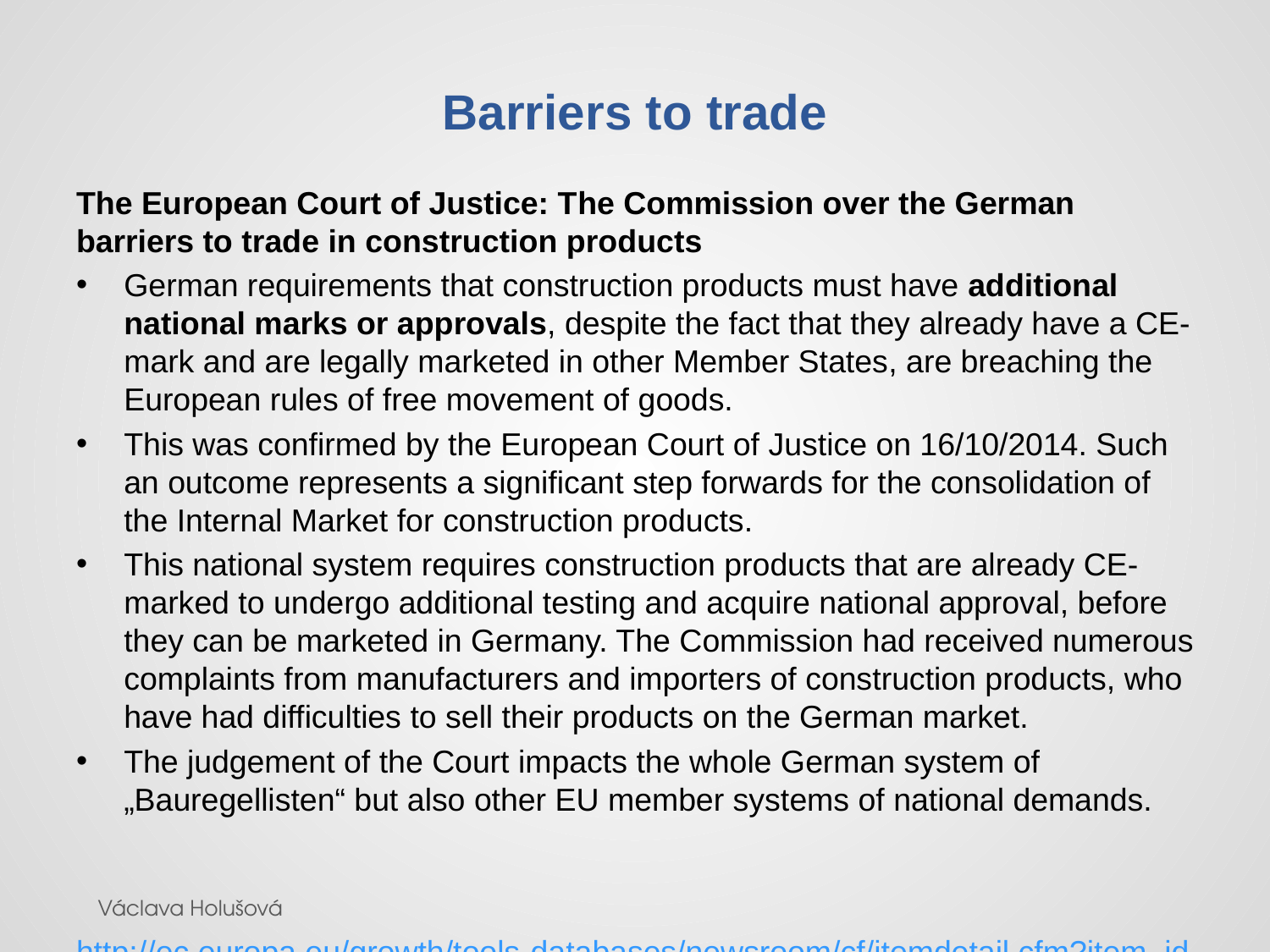

# Barriers to trade
The European Court of Justice: The Commission over the German barriers to trade in construction products
German requirements that construction products must have additional national marks or approvals, despite the fact that they already have a CE-mark and are legally marketed in other Member States, are breaching the European rules of free movement of goods.
This was confirmed by the European Court of Justice on 16/10/2014. Such an outcome represents a significant step forwards for the consolidation of the Internal Market for construction products.
This national system requires construction products that are already CE-marked to undergo additional testing and acquire national approval, before they can be marketed in Germany. The Commission had received numerous complaints from manufacturers and importers of construction products, who have had difficulties to sell their products on the German market.
The judgement of the Court impacts the whole German system of „Bauregellisten“ but also other EU member systems of national demands.

http://ec.europa.eu/growth/tools-databases/newsroom/cf/itemdetail.cfm?item_id=7860&lang=en

Václava Holušová